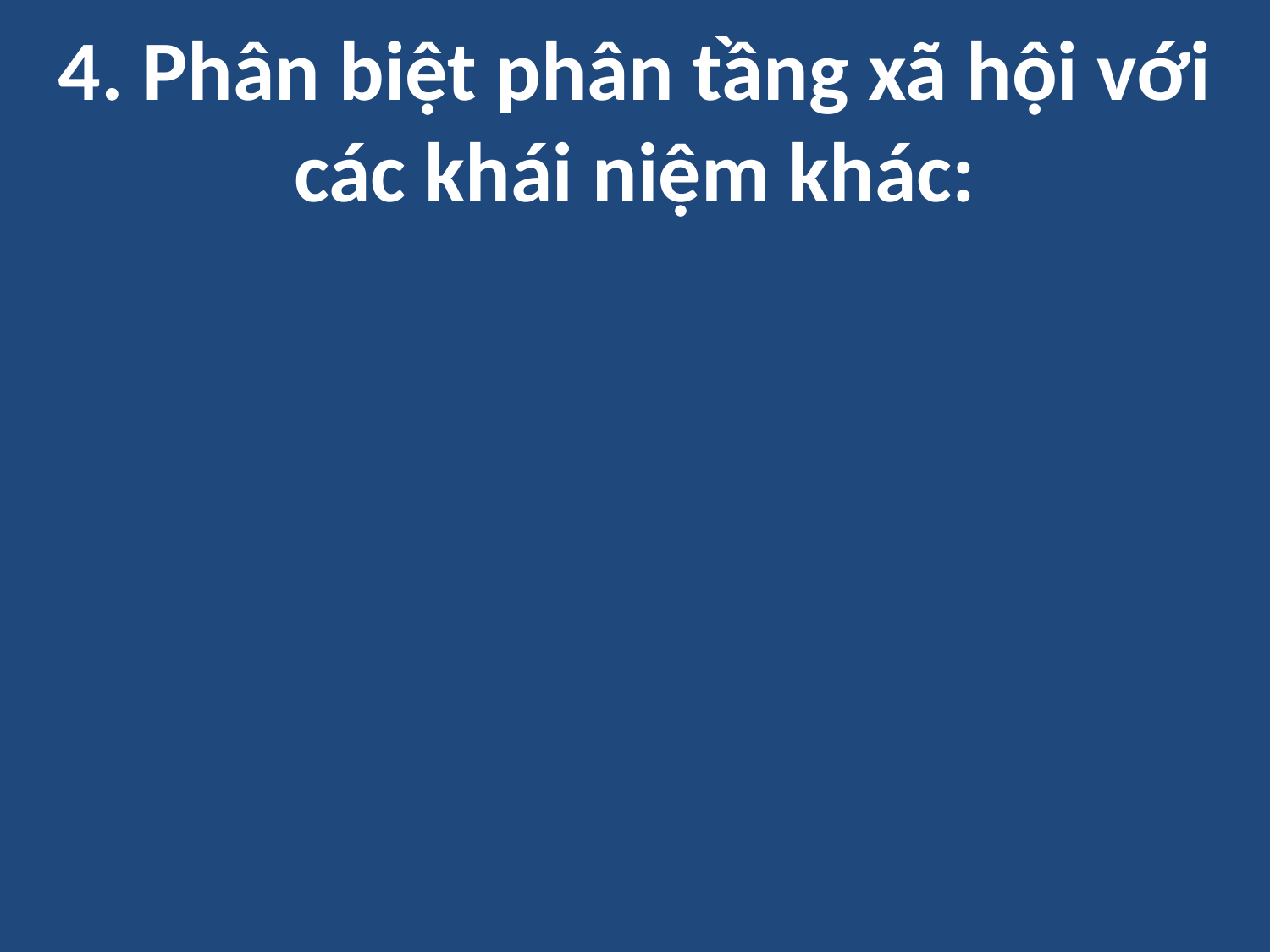

# 4. Phân biệt phân tầng xã hội với các khái niệm khác: